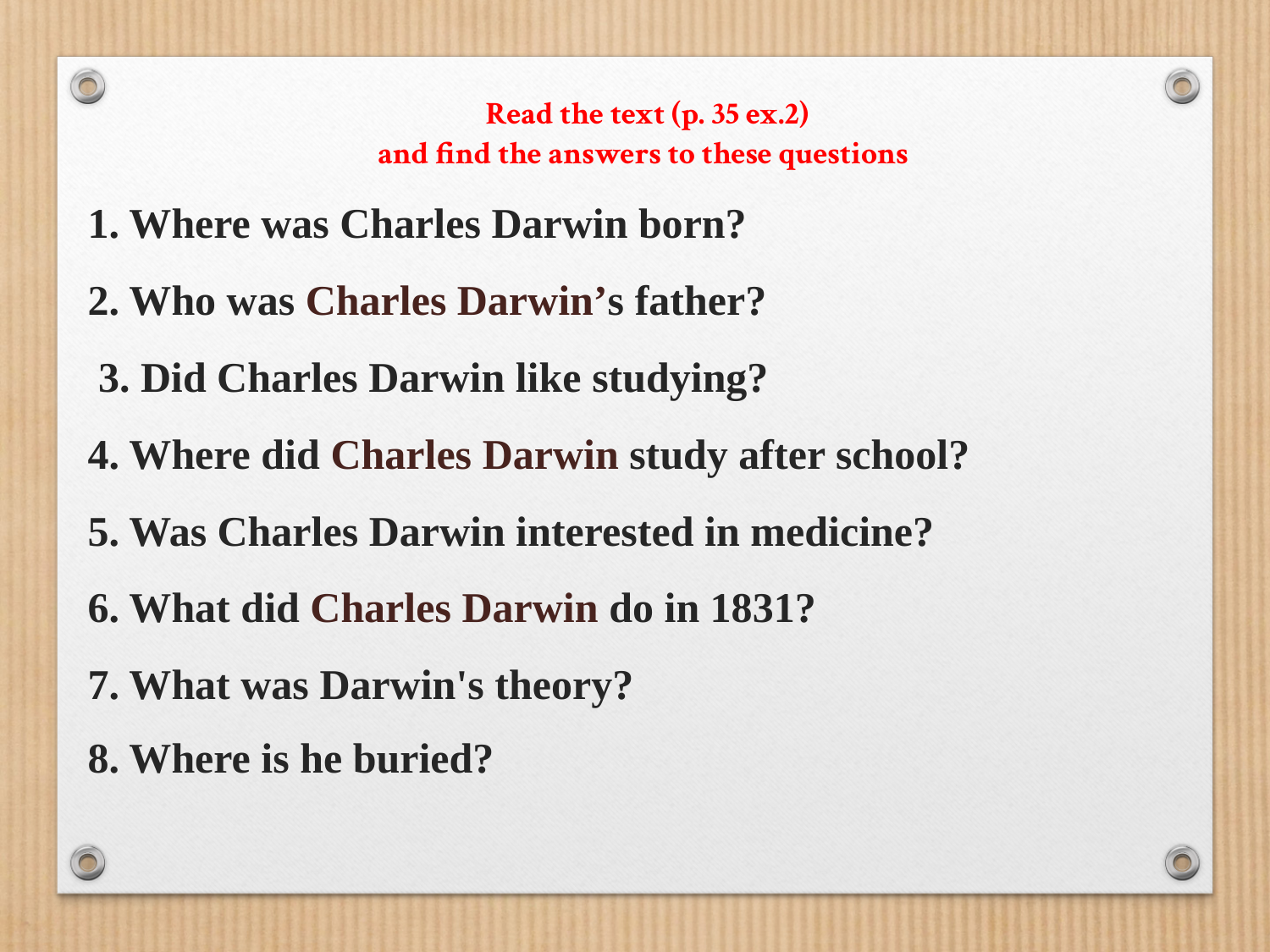

# Read the text (p. 35 ex.2) and find the answers to these questions
1. Where was Charles Darwin born?
2. Who was Charles Darwin’s father?
 3. Did Charles Darwin like studying?
4. Where did Charles Darwin study after school?
5. Was Charles Darwin interested in medicine?
6. What did Charles Darwin do in 1831?
7. What was Darwin's theory?
8. Where is he buried?